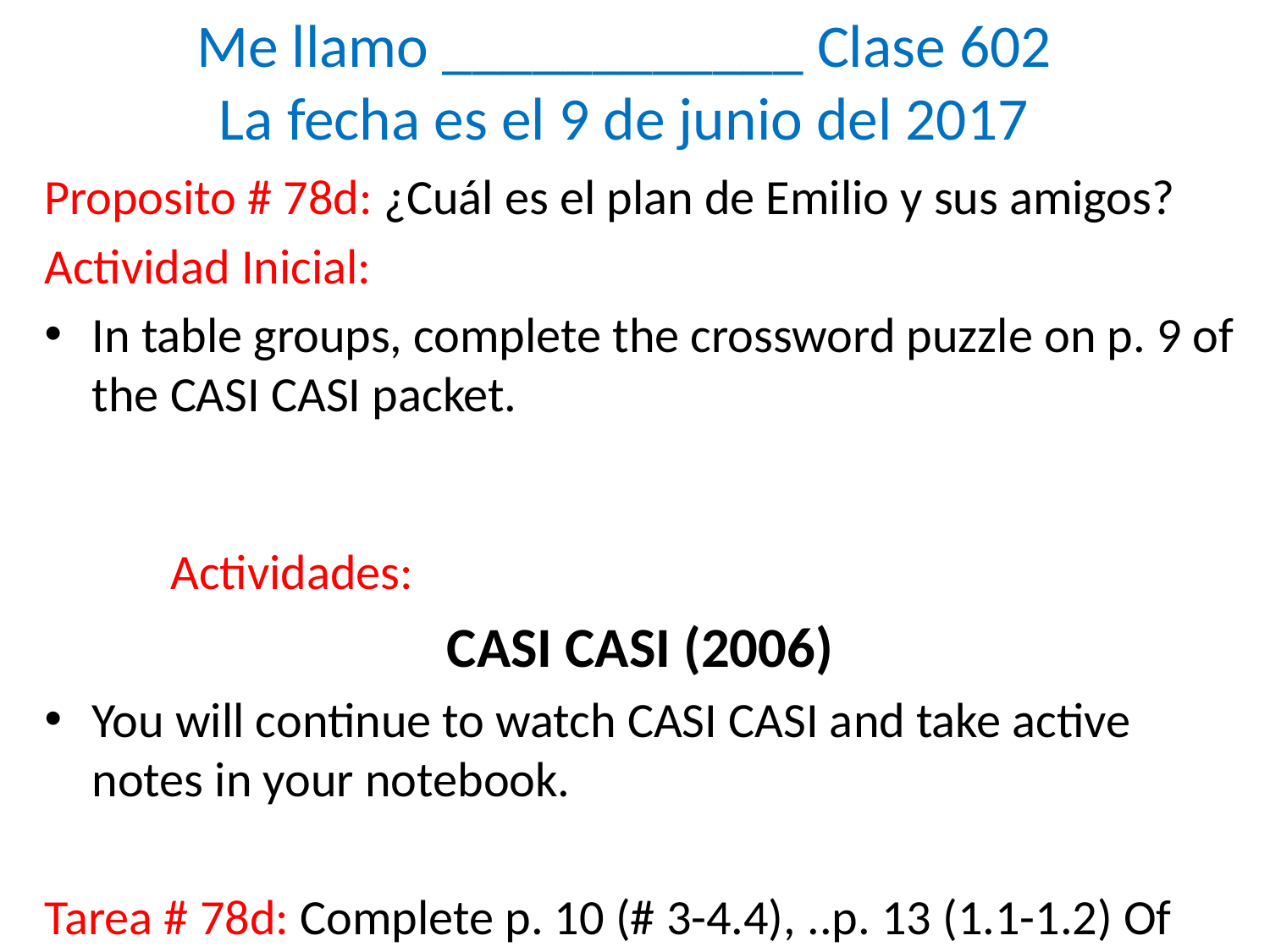

# Me llamo ____________ Clase 602 La fecha es el 9 de junio del 2017
Proposito # 78d: ¿Cuál es el plan de Emilio y sus amigos?
Actividad Inicial:
In table groups, complete the crossword puzzle on p. 9 of the CASI CASI packet.                                                                                                                                                                                                                                                                                    Actividades:
CASI CASI (2006)
You will continue to watch CASI CASI and take active notes in your notebook.

Tarea # 78d: Complete p. 10 (# 3-4.4), ..p. 13 (1.1-1.2) Of the CASI CASI Spanish Study Guide.